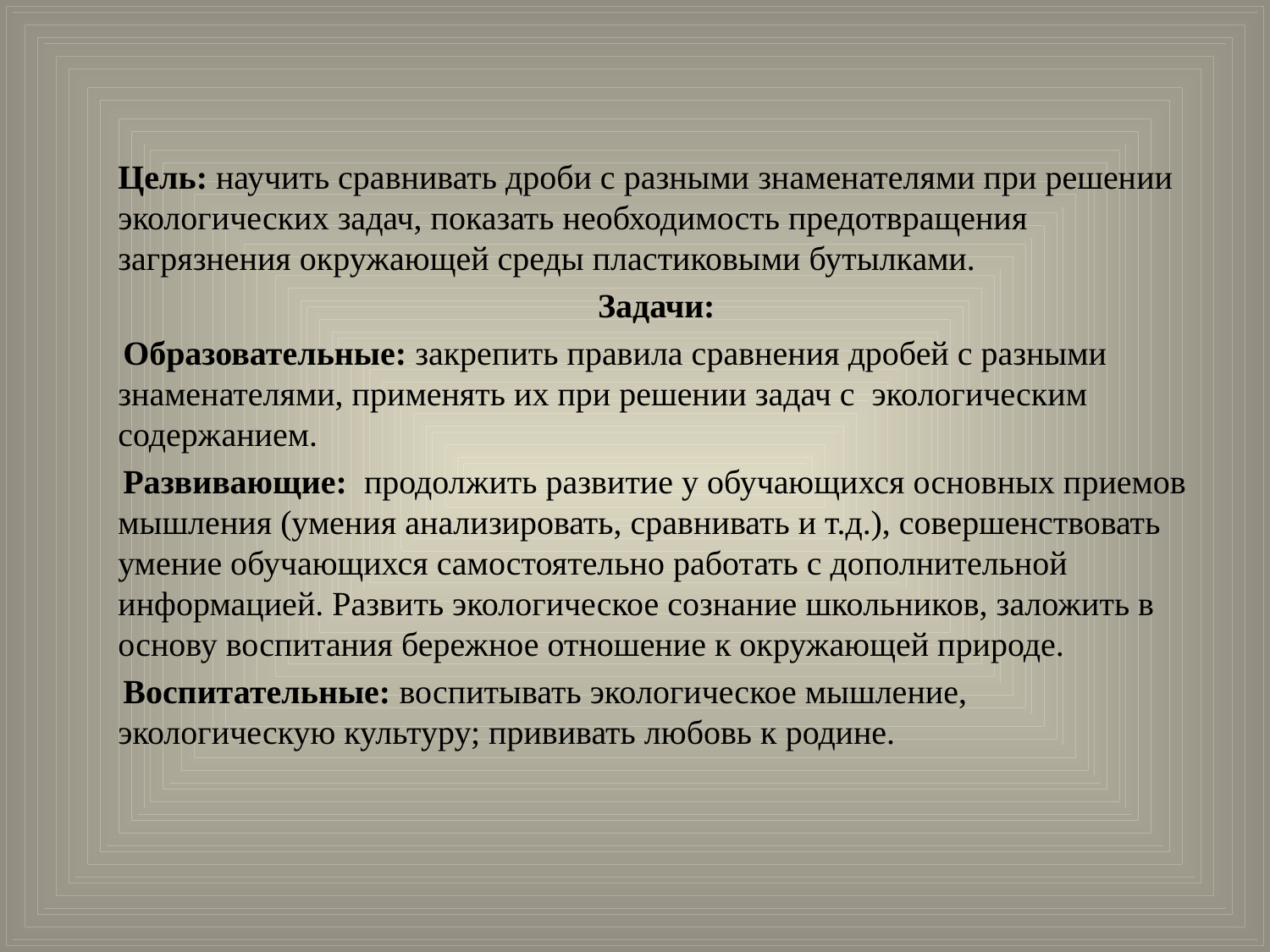

Цель: научить сравнивать дроби с разными знаменателями при решении экологических задач, показать необходимость предотвращения загрязнения окружающей среды пластиковыми бутылками.
      Задачи:
      Образовательные: закрепить правила сравнения дробей с разными знаменателями, применять их при решении задач с  экологическим содержанием.
      Развивающие:  продолжить развитие у обучающихся основных приемов мышления (умения анализировать, сравнивать и т.д.), совершенствовать умение обучающихся самостоятельно работать с дополнительной информацией. Развить экологическое сознание школьников, заложить в основу воспитания бережное отношение к окружающей природе.
      Воспитательные: воспитывать экологическое мышление, экологическую культуру; прививать любовь к родине.